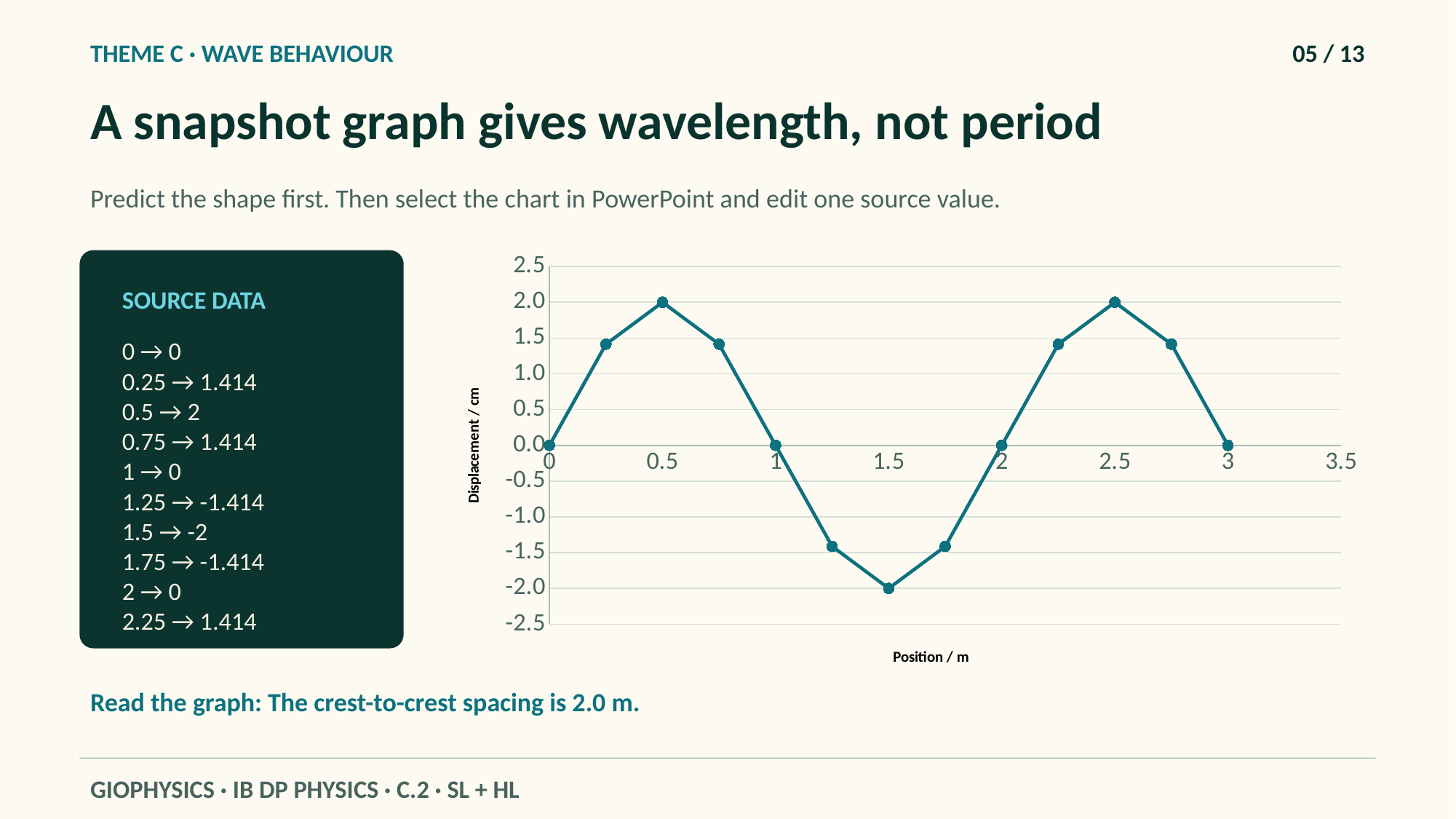

THEME C · WAVE BEHAVIOUR
05 / 13
A snapshot graph gives wavelength, not period
Predict the shape first. Then select the chart in PowerPoint and edit one source value.

### Chart

| Category |  |
|---|---|
SOURCE DATA
0 → 0
0.25 → 1.414
0.5 → 2
0.75 → 1.414
1 → 0
1.25 → -1.414
1.5 → -2
1.75 → -1.414
2 → 0
2.25 → 1.414
Read the graph: The crest-to-crest spacing is 2.0 m.

GIOPHYSICS · IB DP PHYSICS · C.2 · SL + HL